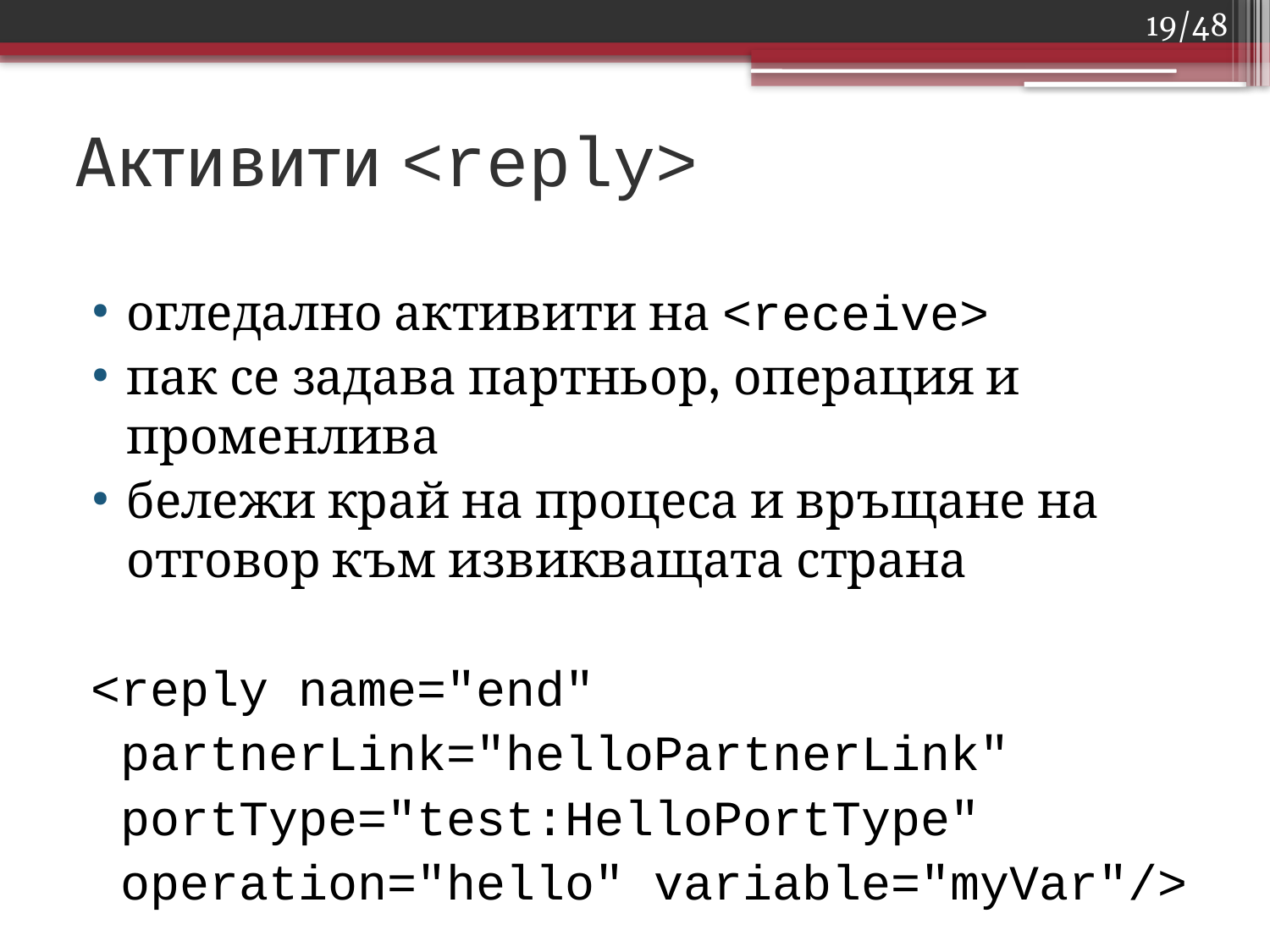

19/48
# Активити <reply>
огледално активити на <receive>
пак се задава партньор, операция и променлива
бележи край на процеса и връщане на отговор към извикващата страна

<reply name="end"
 partnerLink="helloPartnerLink"
 portType="test:HelloPortType"
 operation="hello" variable="myVar"/>